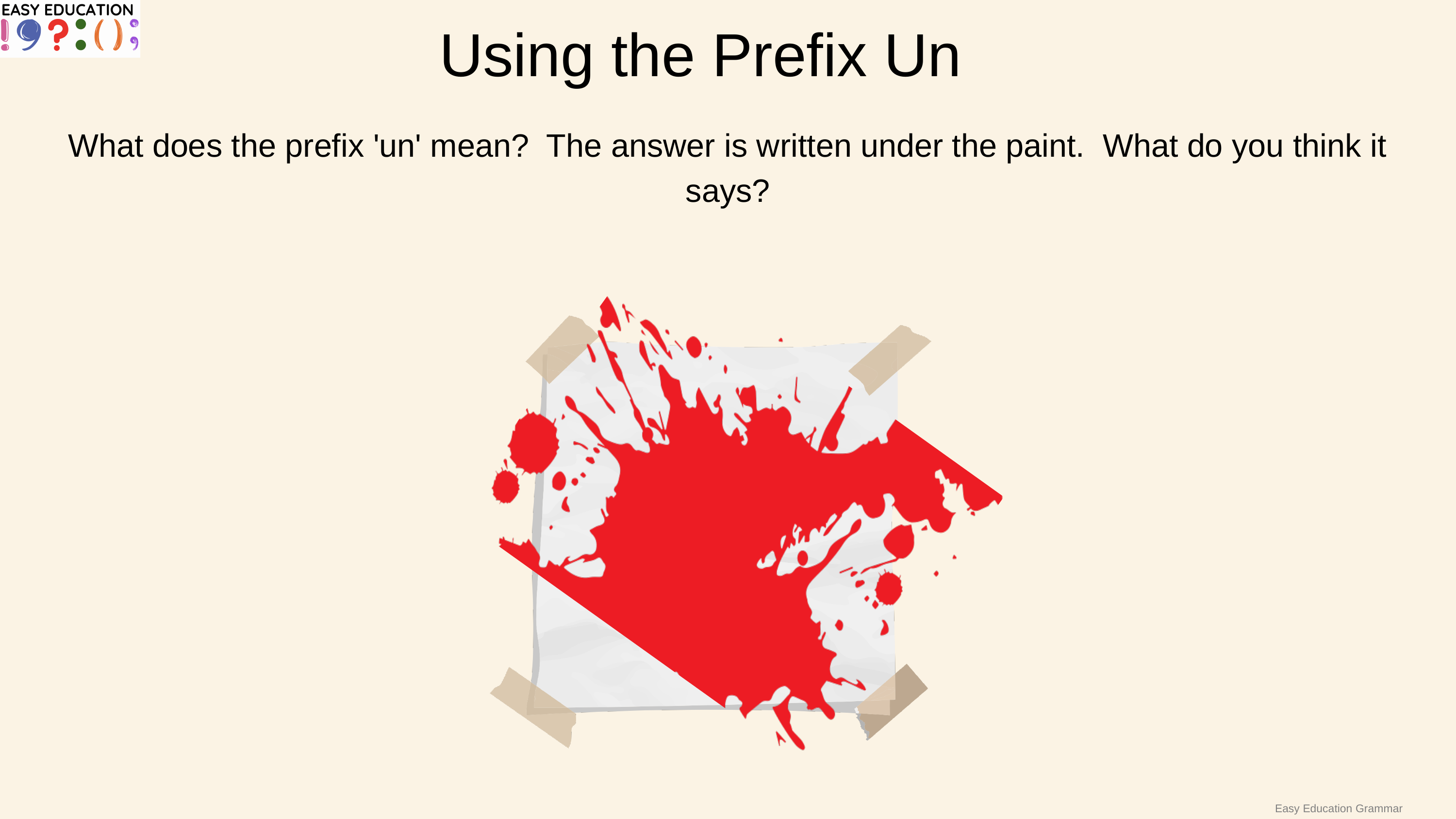

Using the Prefix Un
What does the prefix 'un' mean?  The answer is written under the paint.  What do you think it says?